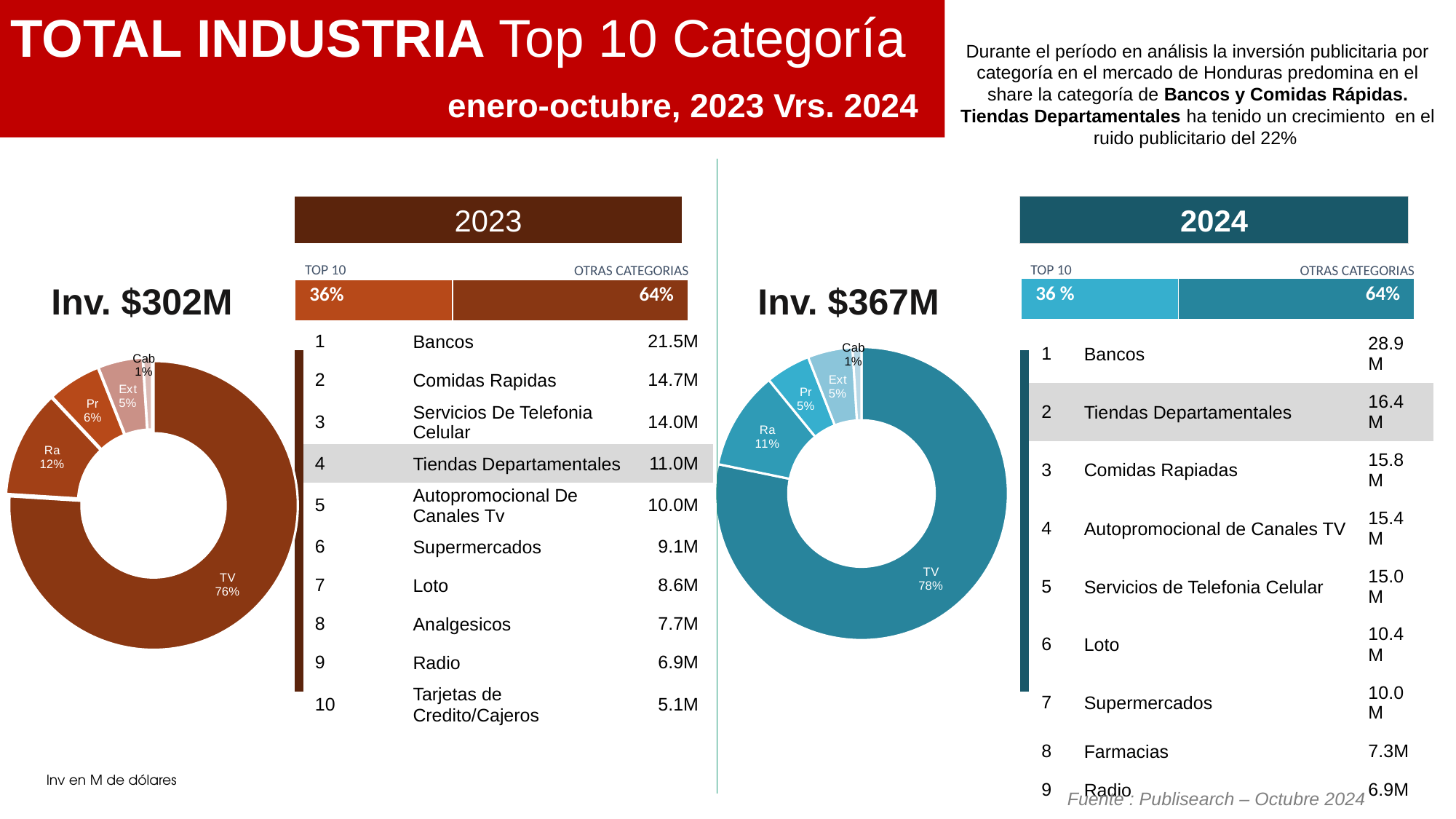

TOTAL INDUSTRIA Top 10 Categoría

Durante el período en análisis la inversión publicitaria por categoría en el mercado de Honduras predomina en el share la categoría de Bancos y Comidas Rápidas.
Tiendas Departamentales ha tenido un crecimiento  en el ruido publicitario del 22%
enero-octubre, 2023 Vrs. 2024
2023
2024
TOP 10
TOP 10
OTRAS CATEGORIAS
OTRAS CATEGORIAS
Inv. $302M
Inv. $367M
| 36 % | 64% |
| --- | --- |
| 36% | 64% |
| --- | --- |
| 1 | Bancos | 21.5M |
| --- | --- | --- |
| 2 | Comidas Rapidas | 14.7M |
| 3 | Servicios De Telefonia Celular | 14.0M |
| 4 | Tiendas Departamentales | 11.0M |
| 5 | Autopromocional De Canales Tv | 10.0M |
| 6 | Supermercados | 9.1M |
| 7 | Loto | 8.6M |
| 8 | Analgesicos | 7.7M |
| 9 | Radio | 6.9M |
| 10 | Tarjetas de Credito/Cajeros | 5.1M |
| 1 | Bancos | 28.9M |
| --- | --- | --- |
| 2 | Tiendas Departamentales | 16.4M |
| 3 | Comidas Rapiadas | 15.8M |
| 4 | Autopromocional de Canales TV | 15.4M |
| 5 | Servicios de Telefonia Celular | 15.0M |
| 6 | Loto | 10.4M |
| 7 | Supermercados | 10.0M |
| 8 | Farmacias | 7.3M |
| 9 | Radio | 6.9M |
| 10 | Analgesicos | 6.7M |

### Chart

| Category | Sales |
|---|---|
| TV | 0.79 |
| Ra | 0.11 |
| Pr | 0.05 |
| Ext | 0.05 |
| Cab | 0.01 |

### Chart

| Category | Sales |
|---|---|
| TV | 0.76 |
| Ra | 0.12 |
| Pr | 0.06 |
| Ext | 0.05 |
| Cab | 0.01 |

Inv en M de dólares
Fuente : Publisearch – Octubre 2024